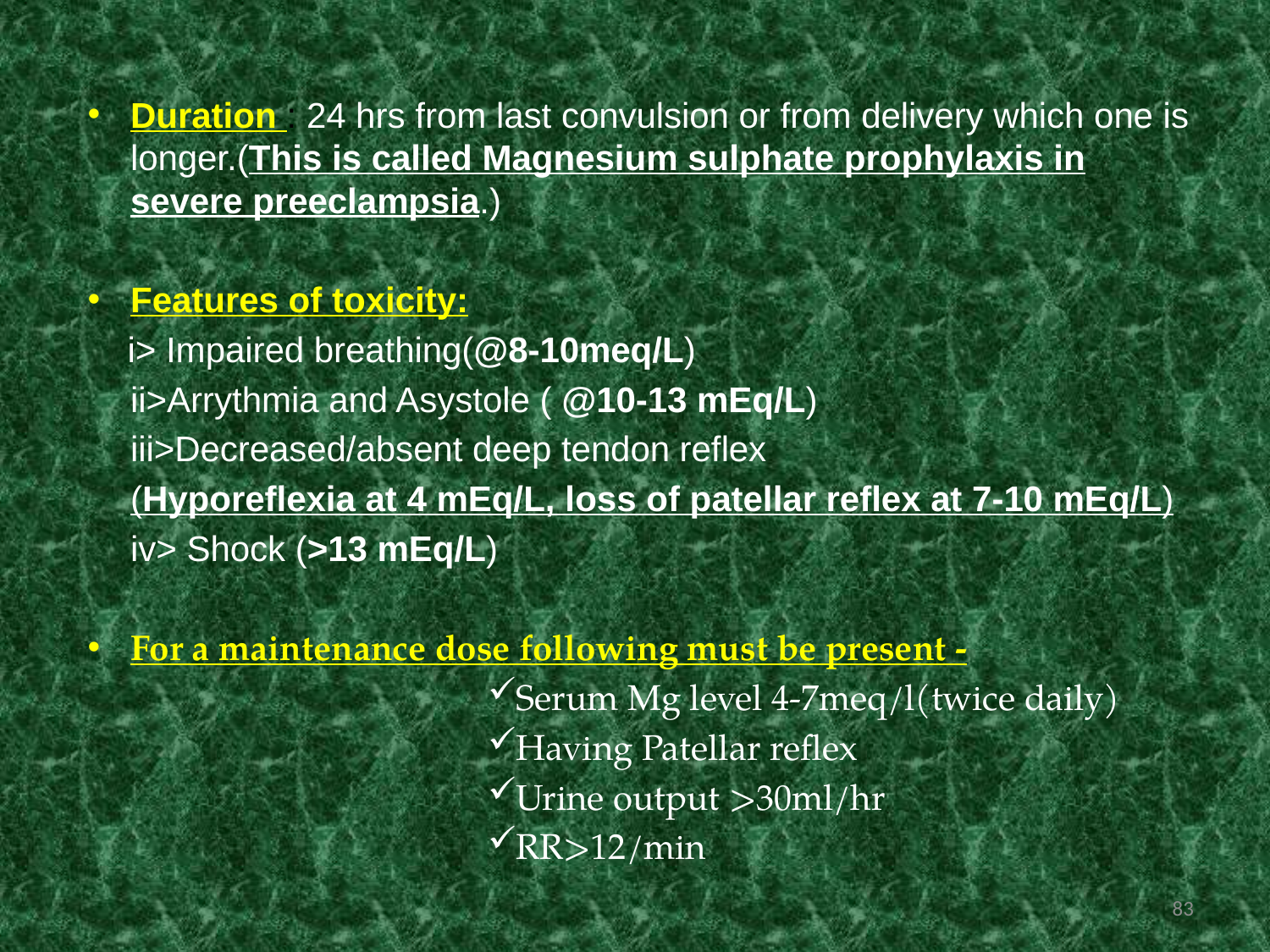

# Some more about Magnesium
Duration : 24 hrs from last convulsion or from delivery which one is longer.(This is called Magnesium sulphate prophylaxis in severe preeclampsia.)

Features of toxicity:
    i> Impaired breathing(@8-10meq/L)
	ii>Arrythmia and Asystole ( @10-13 mEq/L)
	iii>Decreased/absent deep tendon reflex
		(Hyporeflexia at 4 mEq/L, loss of patellar reflex at 7-10 mEq/L)
	iv> Shock (>13 mEq/L)

For a maintenance dose following must be present -
Serum Mg level 4-7meq/l(twice daily)
Having Patellar reflex
Urine output >30ml/hr
RR>12/min

83